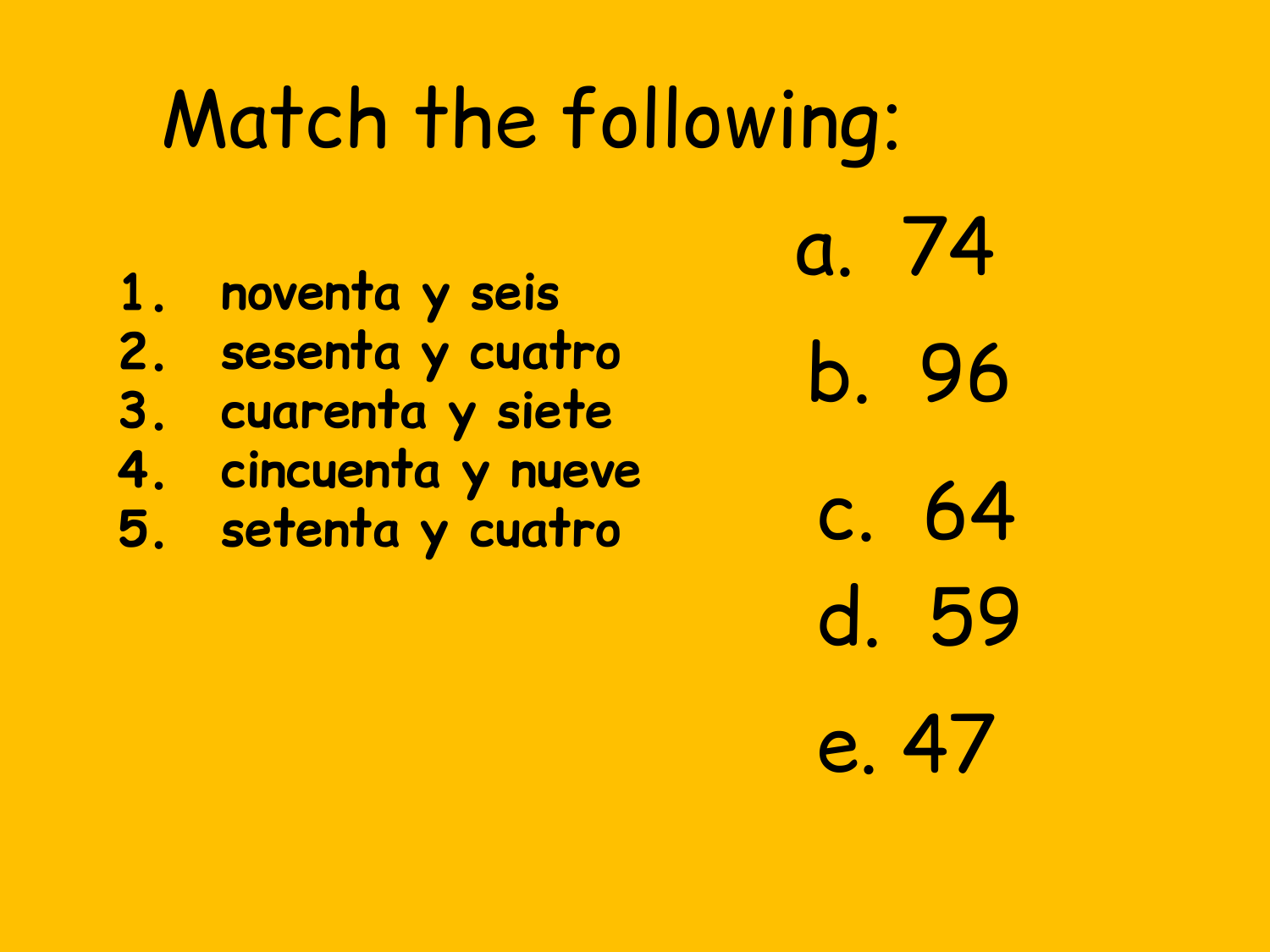

Match the following:
a.  74
noventa y seis
sesenta y cuatro
cuarenta y siete
cincuenta y nueve
setenta y cuatro
b.  96
c.  64
d.  59
e. 47